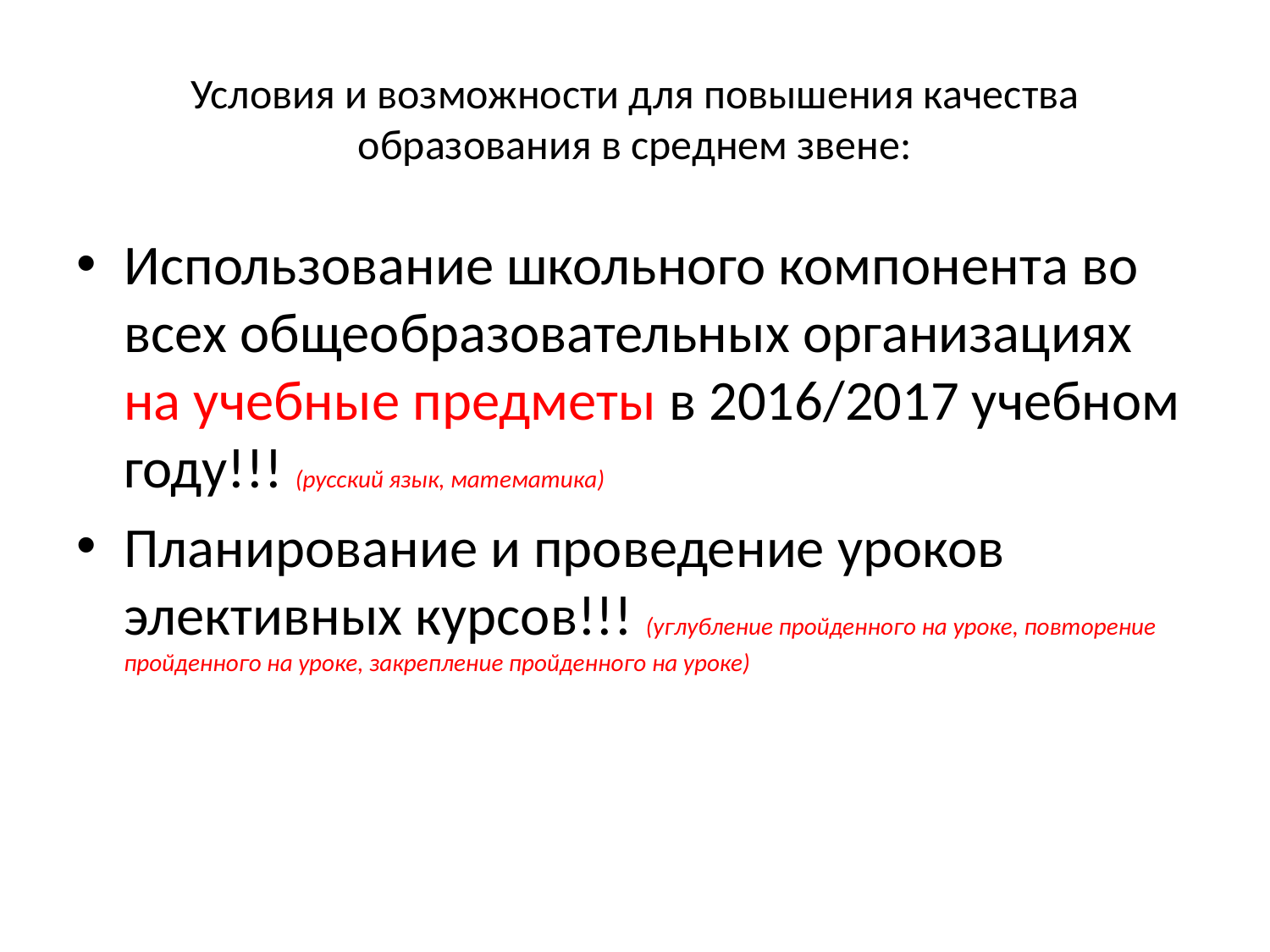

# Условия и возможности для повышения качества образования в среднем звене:
Использование школьного компонента во всех общеобразовательных организациях на учебные предметы в 2016/2017 учебном году!!! (русский язык, математика)
Планирование и проведение уроков элективных курсов!!! (углубление пройденного на уроке, повторение пройденного на уроке, закрепление пройденного на уроке)